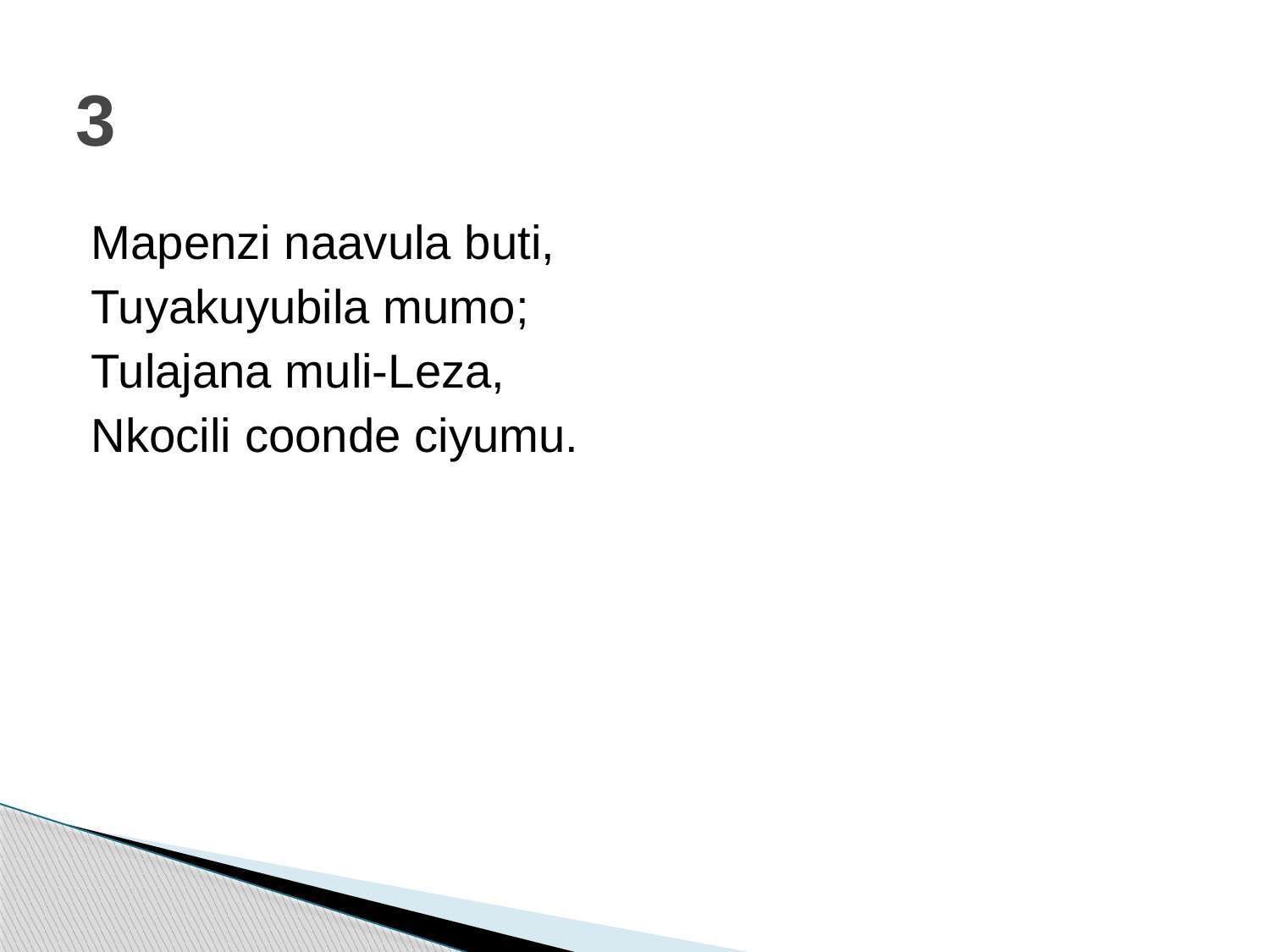

# 3
Mapenzi naavula buti,
Tuyakuyubila mumo;
Tulajana muli-Leza,
Nkocili coonde ciyumu.